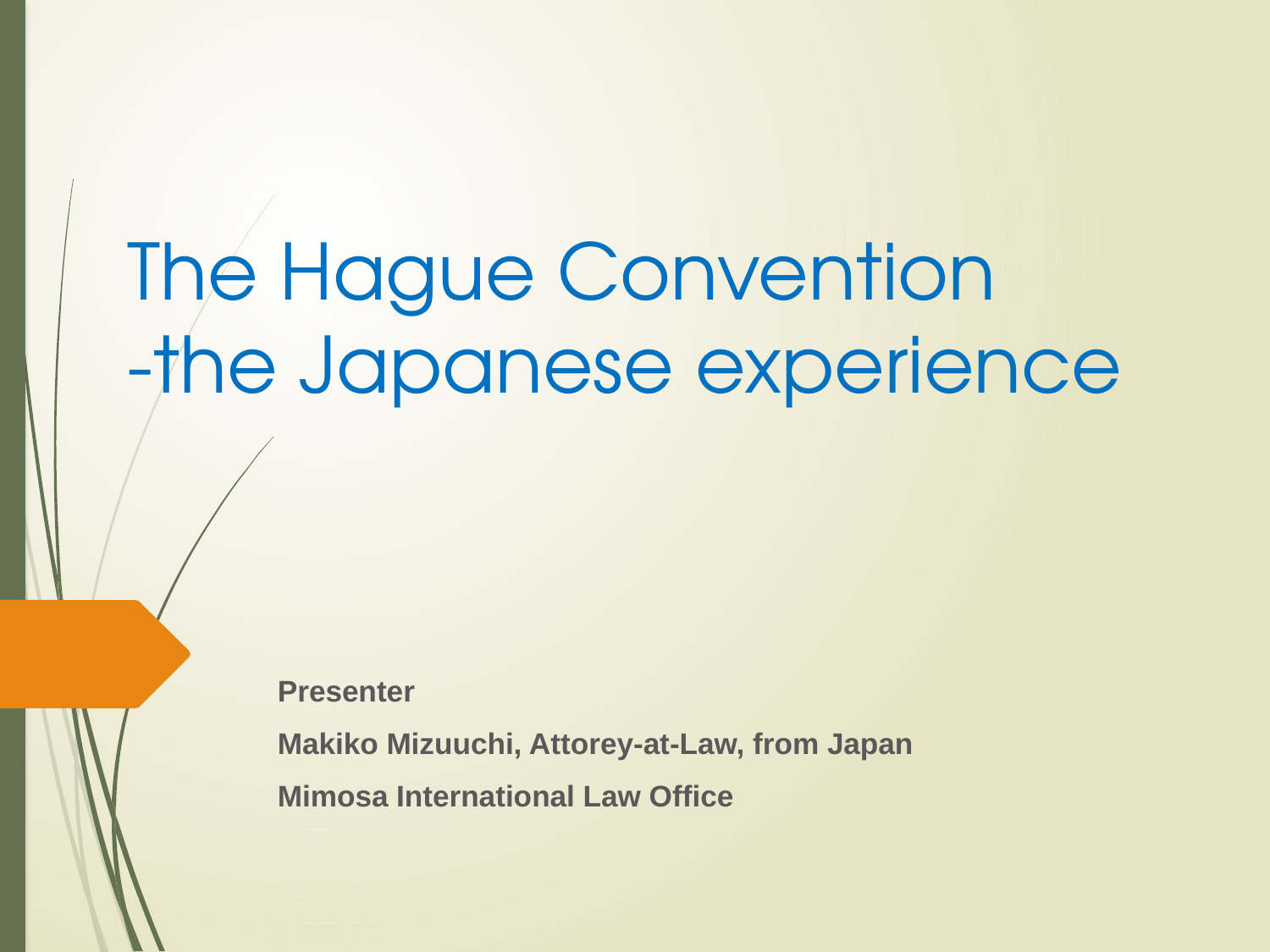

# The Hague Convention -the Japanese experience
Presenter
Makiko Mizuuchi, Attorey-at-Law, from Japan
Mimosa International Law Office